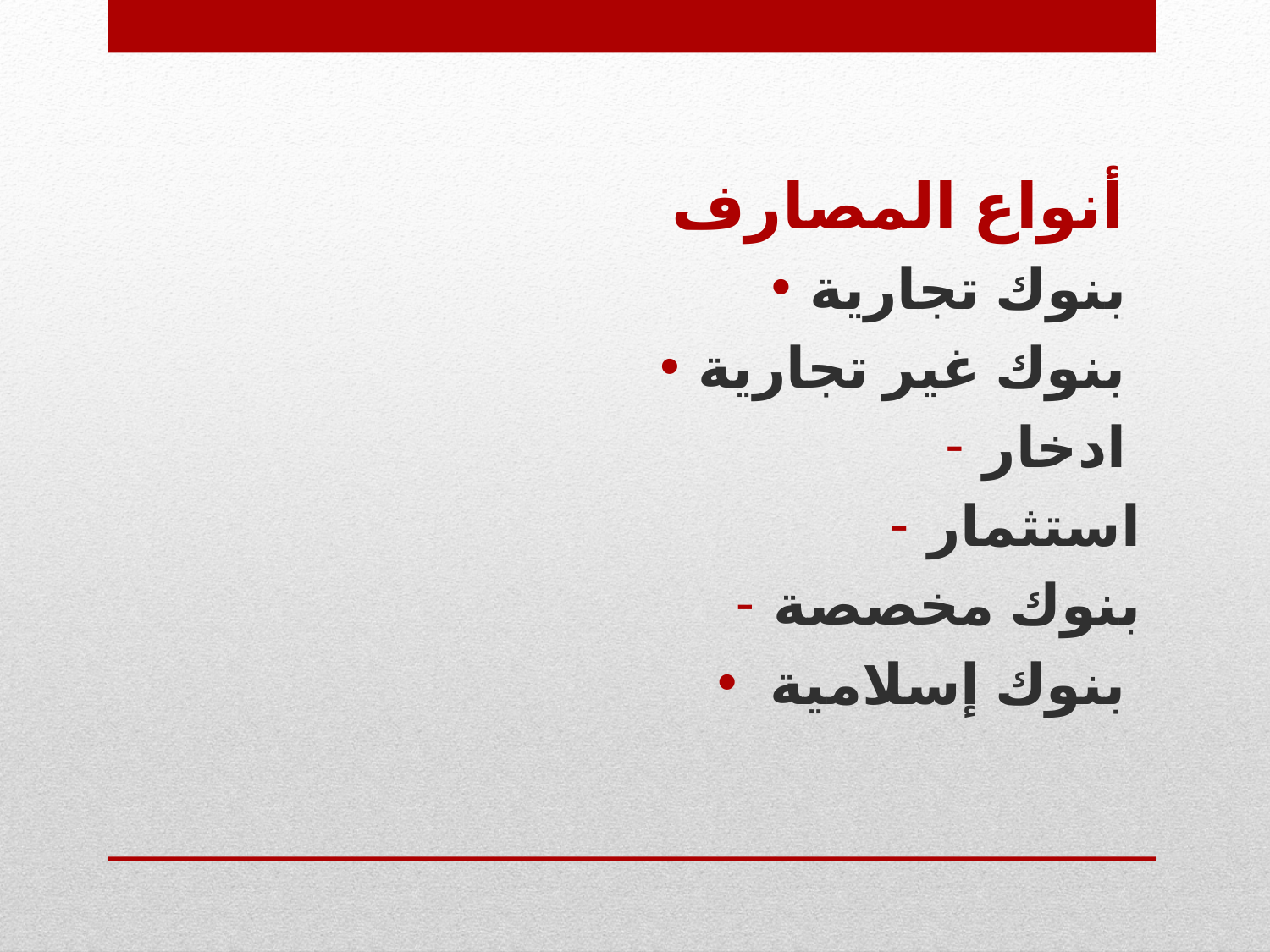

أنواع المصارف
بنوك تجارية
بنوك غير تجارية
ادخار
استثمار
بنوك مخصصة
 بنوك إسلامية